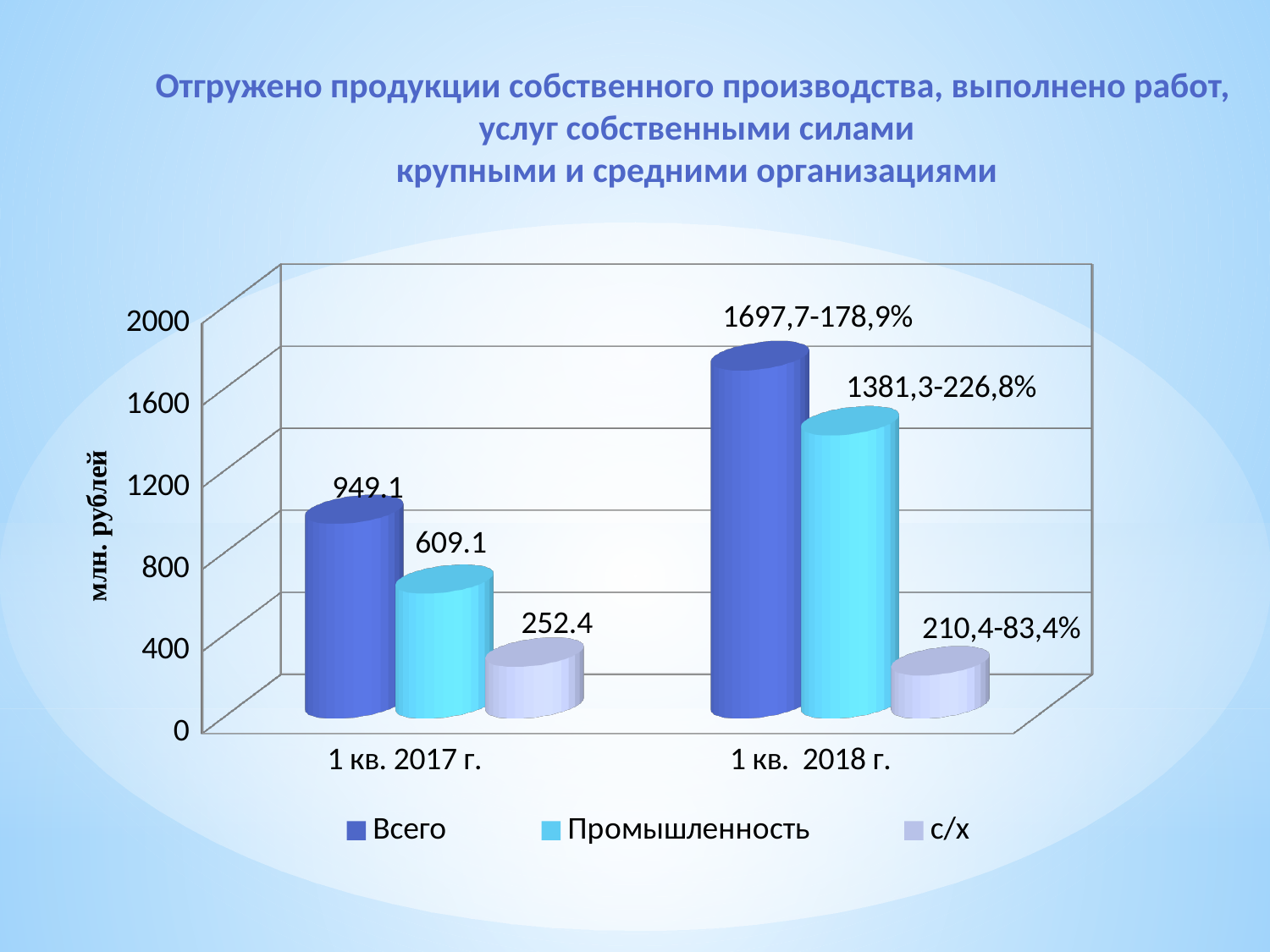

# Отгружено продукции собственного производства, выполнено работ, услуг собственными силами крупными и средними организациями

[unsupported chart]

млн. рублей